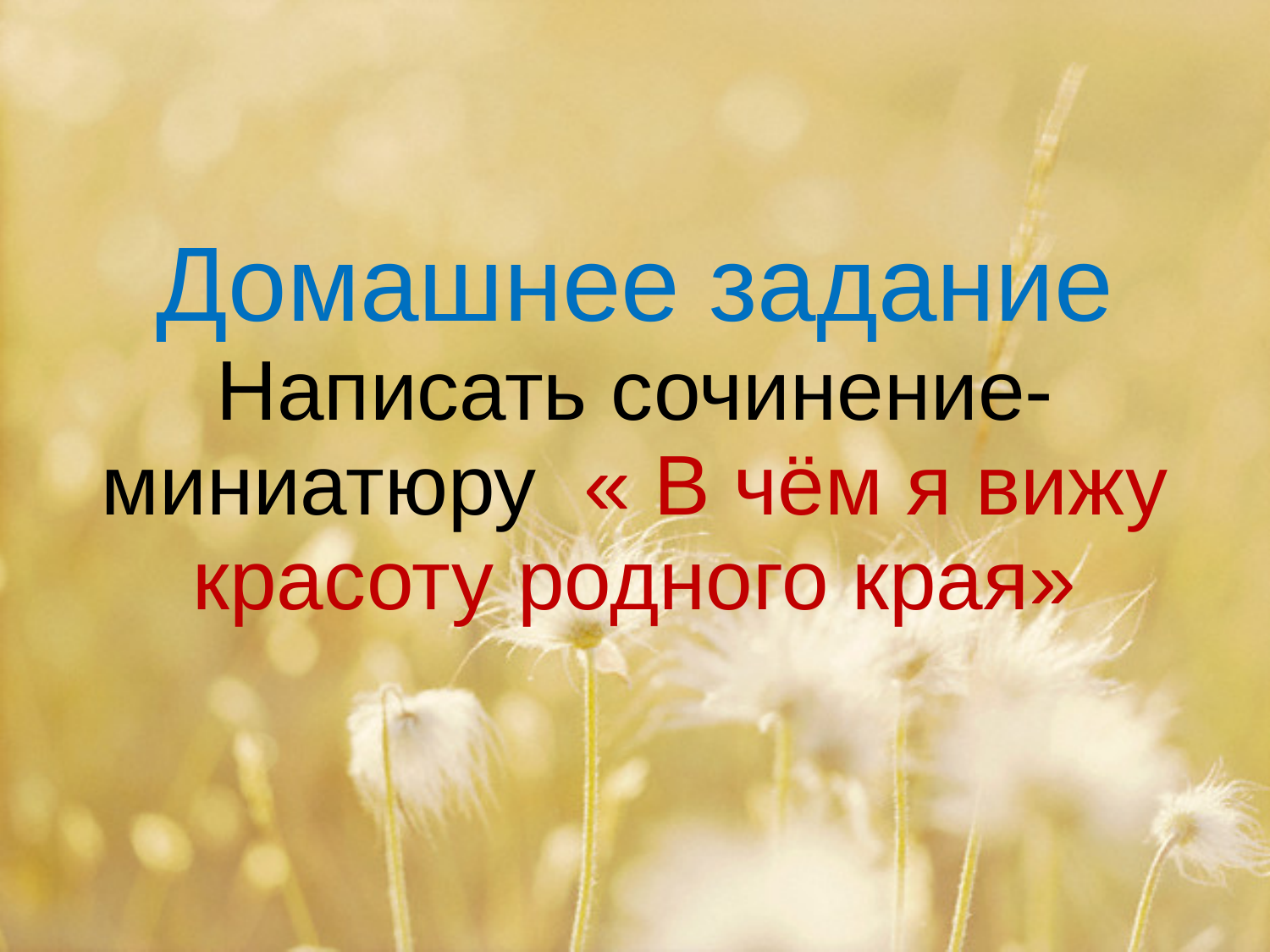

# Домашнее задание Написать сочинение-миниатюру  « В чём я вижу красоту родного края»